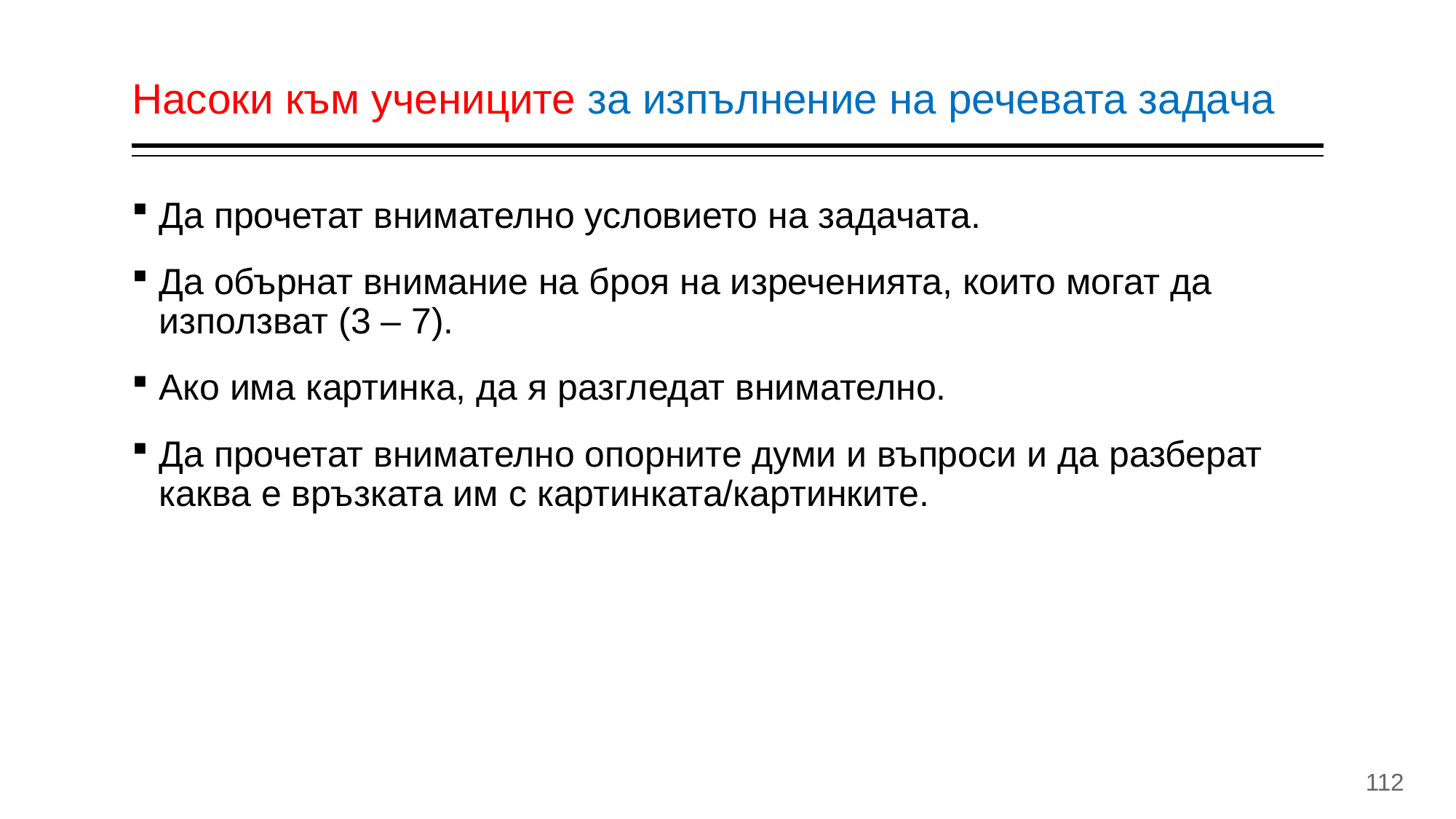

# Насоки към учениците за изпълнение на речевата задача
Да прочетат внимателно условието на задачата.
Да обърнат внимание на броя на изреченията, които могат да използват (3 – 7).
Ако има картинка, да я разгледат внимателно.
Да прочетат внимателно опорните думи и въпроси и да разберат каква е връзката им с картинката/картинките.

112